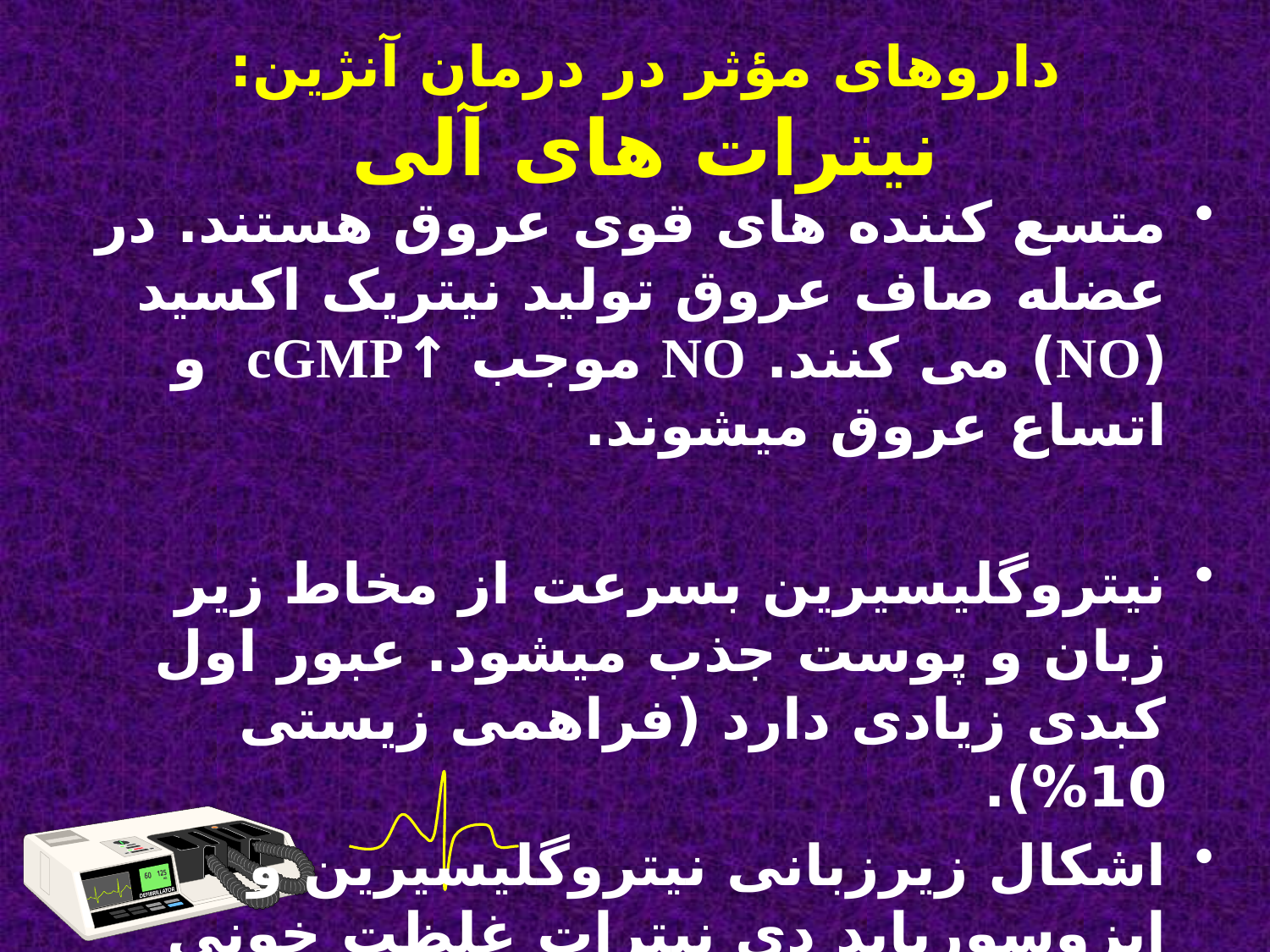

# داروهای مؤثر در درمان آنژین: نیترات های آلی
متسع کننده های قوی عروق هستند. در عضله صاف عروق تولید نیتریک اکسید (NO) می کنند. NO موجب ↑cGMP  و اتساع عروق میشوند.

نیتروگلیسیرین بسرعت از مخاط زیر زبان و پوست جذب میشود. عبور اول کبدی زیادی دارد (فراهمی زیستی 10%).
اشکال زیرزبانی نیتروگلیسیرین و ایزوسورباید دی نیترات غلظت خونی مناسب و اثر سریع دارند.